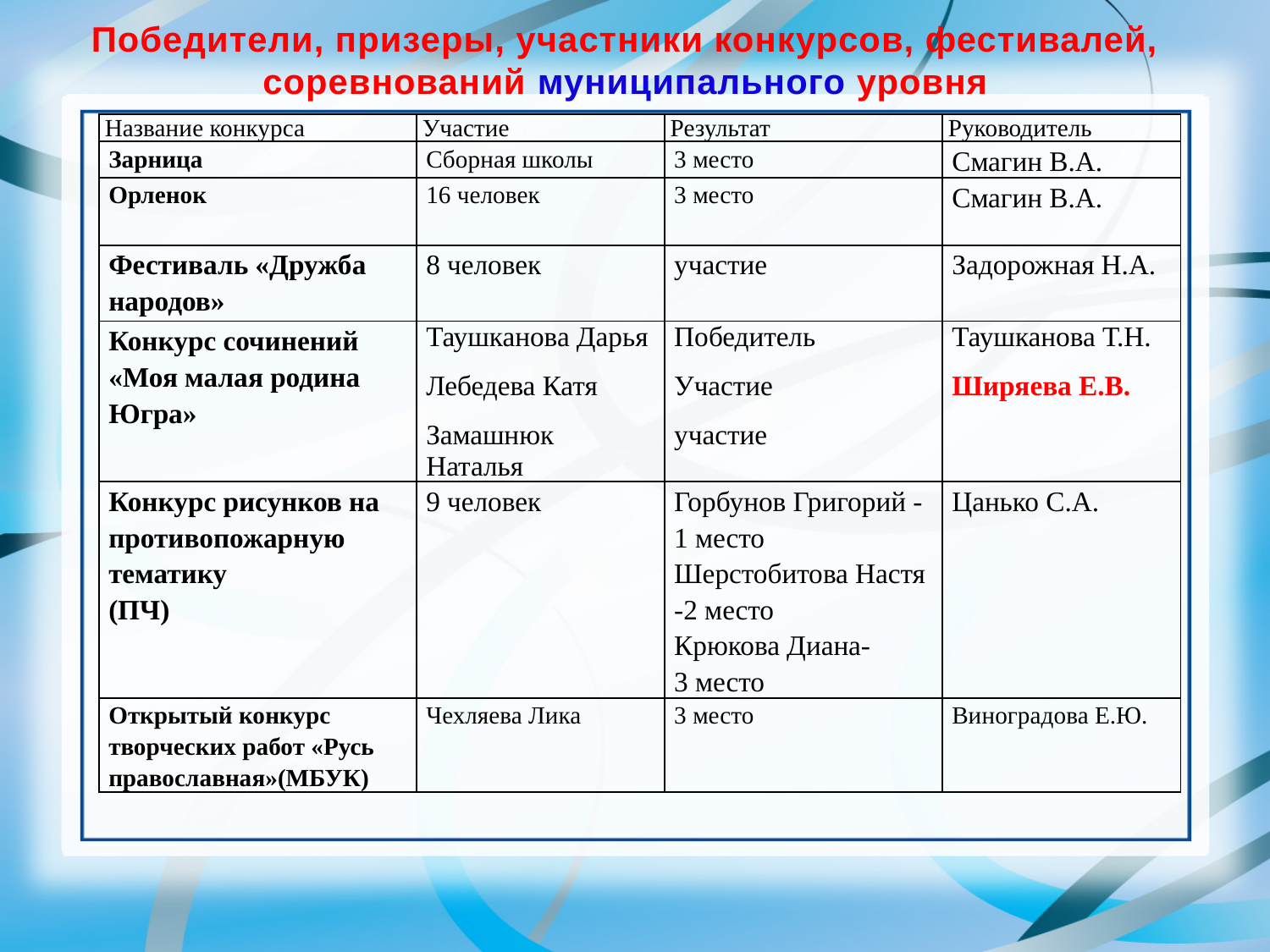

Победители, призеры, участники конкурсов, фестивалей, соревнований муниципального уровня
| Название конкурса | Участие | Результат | Руководитель |
| --- | --- | --- | --- |
| Зарница | Сборная школы | 3 место | Смагин В.А. |
| Орленок | 16 человек | 3 место | Смагин В.А. |
| Фестиваль «Дружба народов» | 8 человек | участие | Задорожная Н.А. |
| Конкурс сочинений «Моя малая родина Югра» | Таушканова Дарья Лебедева Катя Замашнюк Наталья | Победитель Участие участие | Таушканова Т.Н. Ширяева Е.В. |
| Конкурс рисунков на противопожарную тематику (ПЧ) | 9 человек | Горбунов Григорий -1 место Шерстобитова Настя -2 место Крюкова Диана- 3 место | Цанько С.А. |
| Открытый конкурс творческих работ «Русь православная»(МБУК) | Чехляева Лика | 3 место | Виноградова Е.Ю. |